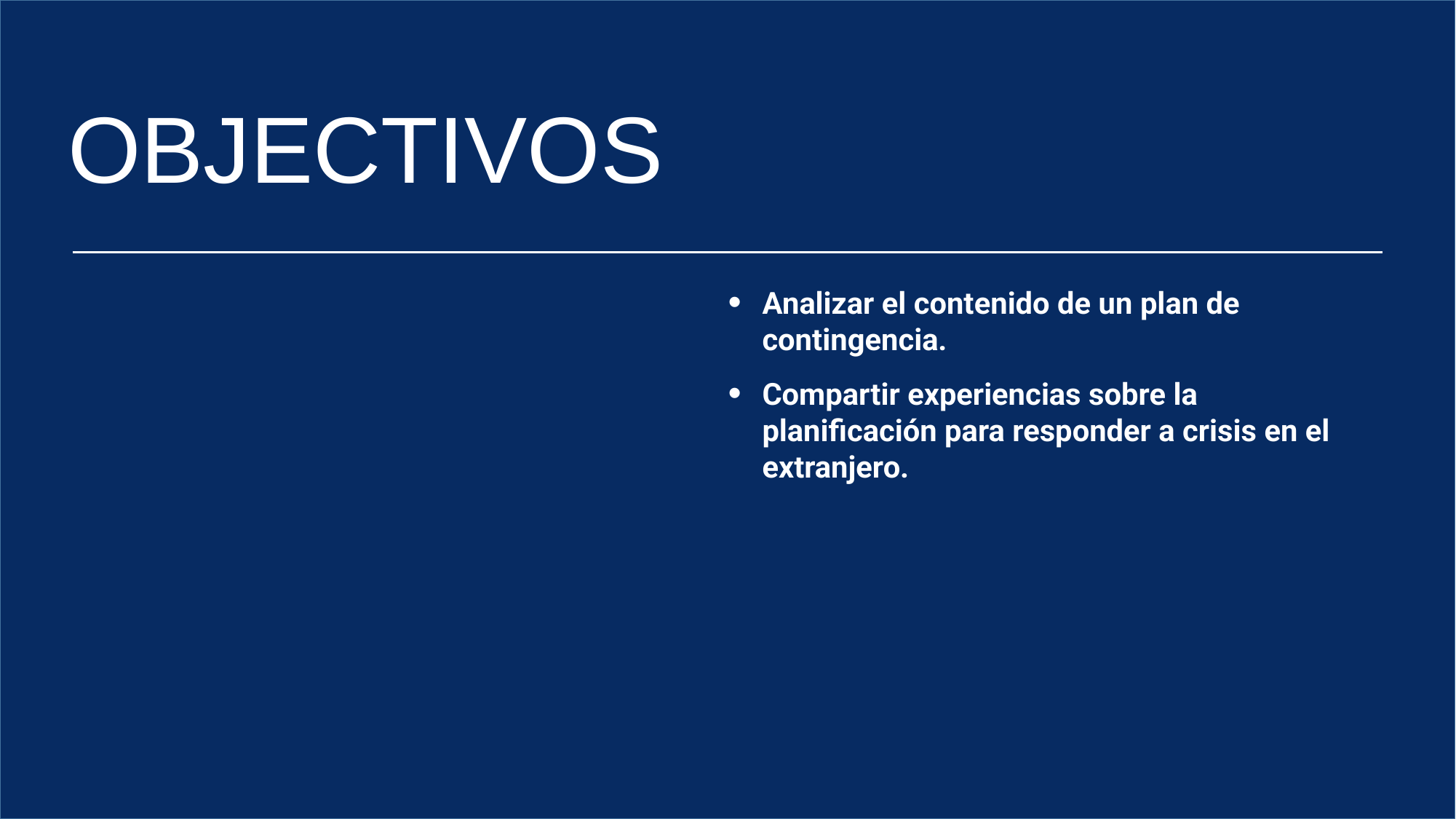

OBJECTIVOS
Analizar el contenido de un plan de contingencia.
Compartir experiencias sobre la planificación para responder a crisis en el extranjero.